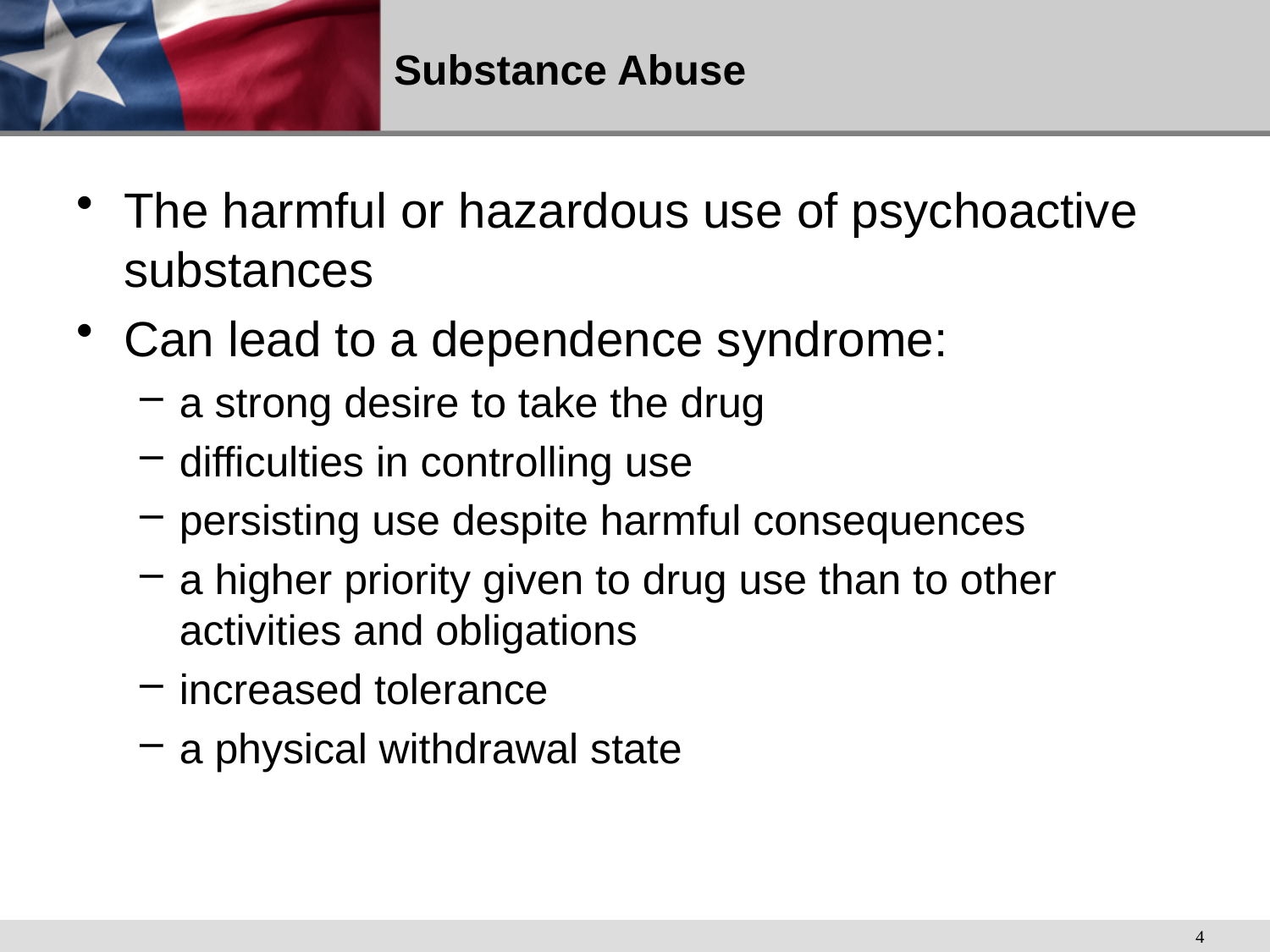

# Substance Abuse
The harmful or hazardous use of psychoactive substances
Can lead to a dependence syndrome:
a strong desire to take the drug
difficulties in controlling use
persisting use despite harmful consequences
a higher priority given to drug use than to other activities and obligations
increased tolerance
a physical withdrawal state
4